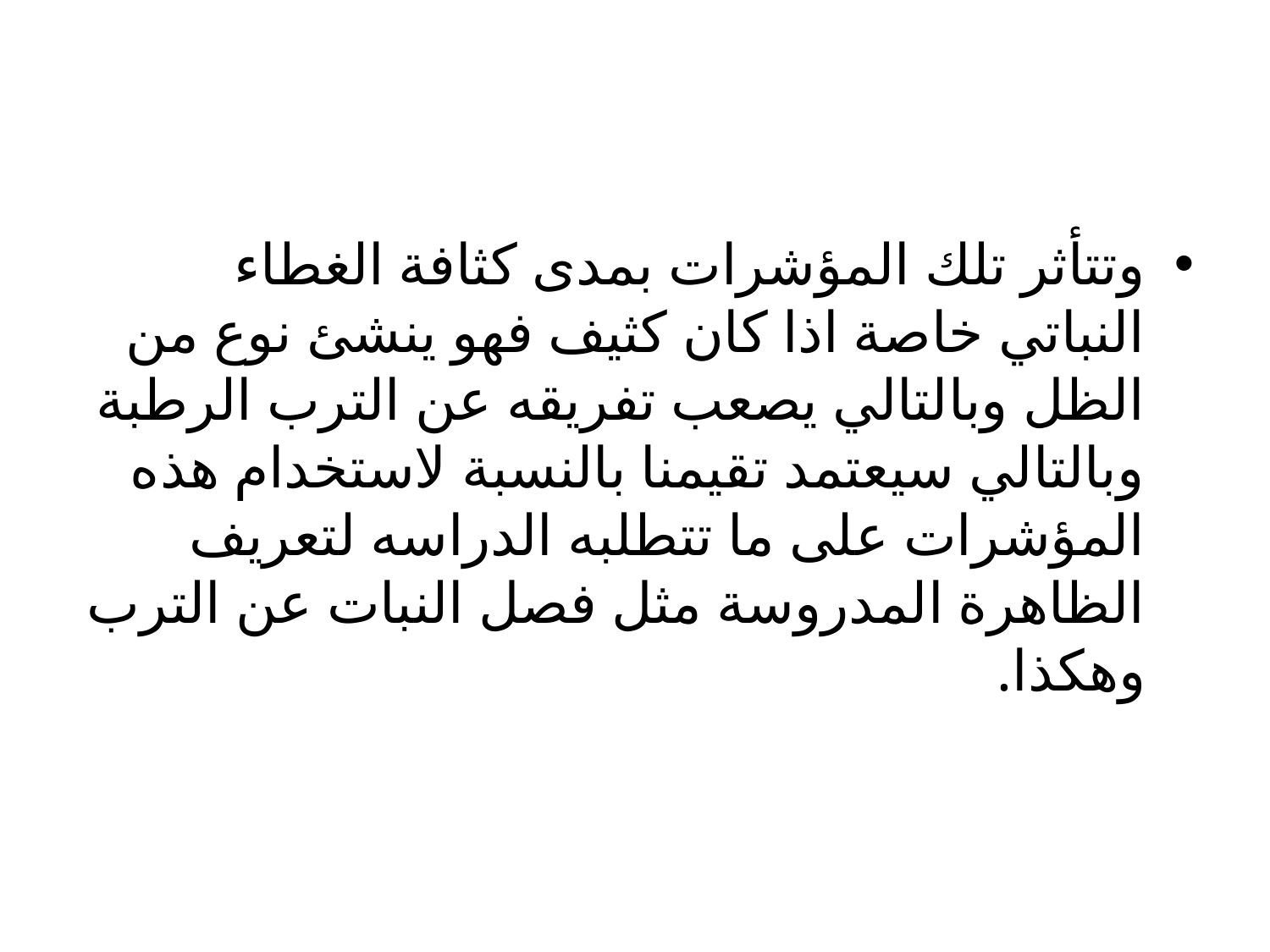

وتتأثر تلك المؤشرات بمدى كثافة الغطاء النباتي خاصة اذا كان كثيف فهو ينشئ نوع من الظل وبالتالي يصعب تفريقه عن الترب الرطبة وبالتالي سيعتمد تقيمنا بالنسبة لاستخدام هذه المؤشرات على ما تتطلبه الدراسه لتعريف الظاهرة المدروسة مثل فصل النبات عن الترب وهكذا.